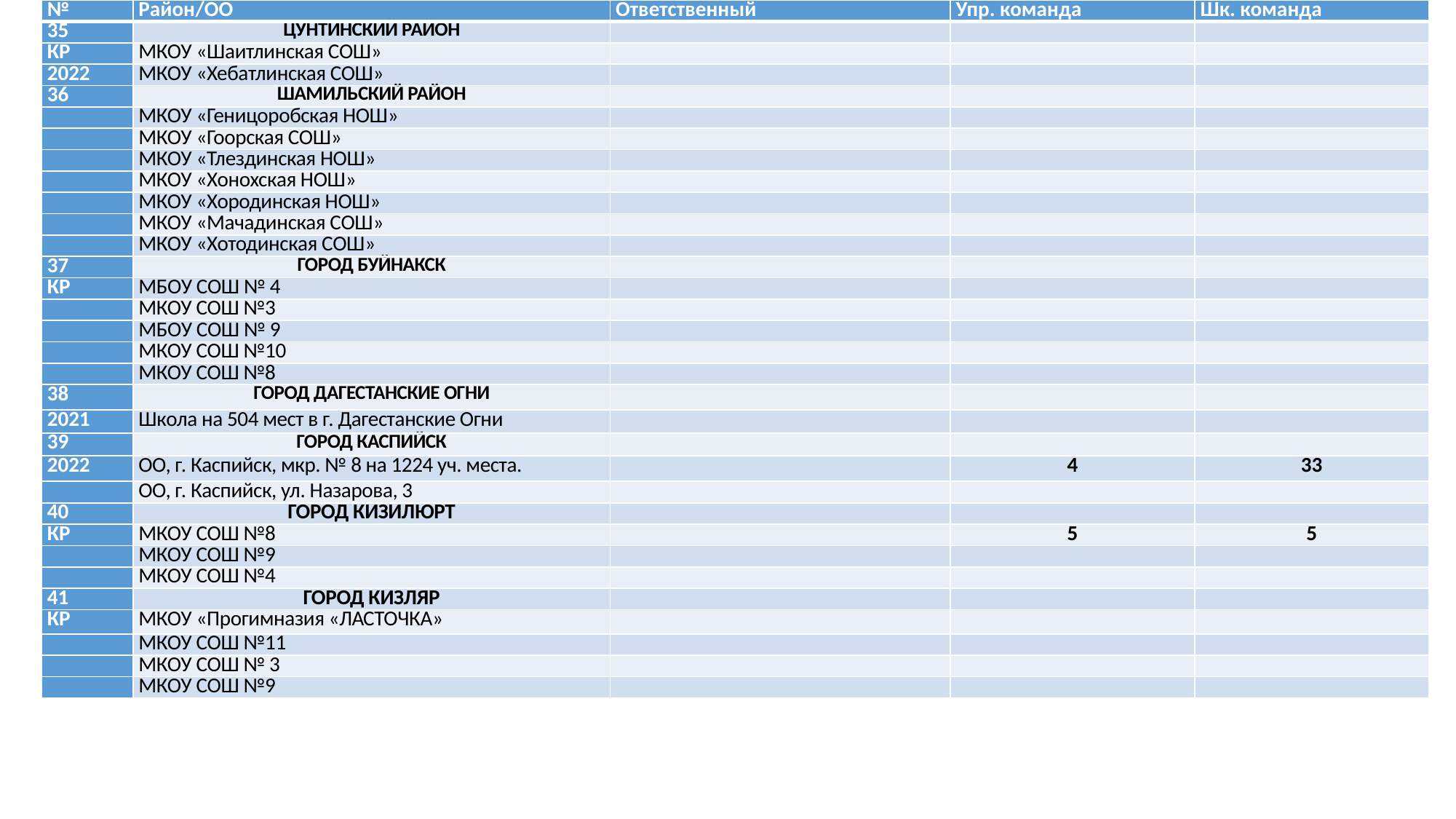

| № | Район/ОО | Ответственный | Упр. команда | Шк. команда |
| --- | --- | --- | --- | --- |
| 35 | ЦУНТИНСКИЙ РАЙОН |  |  |  |
| КР | МКОУ «Шаитлинская СОШ» |  |  |  |
| 2022 | МКОУ «Хебатлинская СОШ» |  |  |  |
| 36 | ШАМИЛЬСКИЙ РАЙОН |  |  |  |
|  | МКОУ «Геницоробская НОШ» |  |  |  |
|  | МКОУ «Гоорская СОШ» |  |  |  |
|  | МКОУ «Тлездинская НОШ» |  |  |  |
|  | МКОУ «Хонохская НОШ» |  |  |  |
|  | МКОУ «Хородинская НОШ» |  |  |  |
|  | МКОУ «Мачадинская СОШ» |  |  |  |
|  | МКОУ «Хотодинская СОШ» |  |  |  |
| 37 | ГОРОД БУЙНАКСК |  |  |  |
| КР | МБОУ СОШ № 4 |  |  |  |
|  | МКОУ СОШ №3 |  |  |  |
|  | МБОУ СОШ № 9 |  |  |  |
|  | МКОУ СОШ №10 |  |  |  |
|  | МКОУ СОШ №8 |  |  |  |
| 38 | ГОРОД ДАГЕСТАНСКИЕ ОГНИ |  |  |  |
| 2021 | Школа на 504 мест в г. Дагестанские Огни |  |  |  |
| 39 | ГОРОД КАСПИЙСК |  |  |  |
| 2022 | ОО, г. Каспийск, мкр. № 8 на 1224 уч. места. |  | 4 | 33 |
|  | ОО, г. Каспийск, ул. Назарова, 3 |  |  |  |
| 40 | ГОРОД КИЗИЛЮРТ |  |  |  |
| КР | МКОУ СОШ №8 |  | 5 | 5 |
|  | МКОУ СОШ №9 |  |  |  |
|  | МКОУ СОШ №4 |  |  |  |
| 41 | ГОРОД КИЗЛЯР |  |  |  |
| КР | МКОУ «Прогимназия «ЛАСТОЧКА» |  |  |  |
|  | МКОУ СОШ №11 |  |  |  |
|  | МКОУ СОШ № 3 |  |  |  |
|  | МКОУ СОШ №9 |  |  |  |